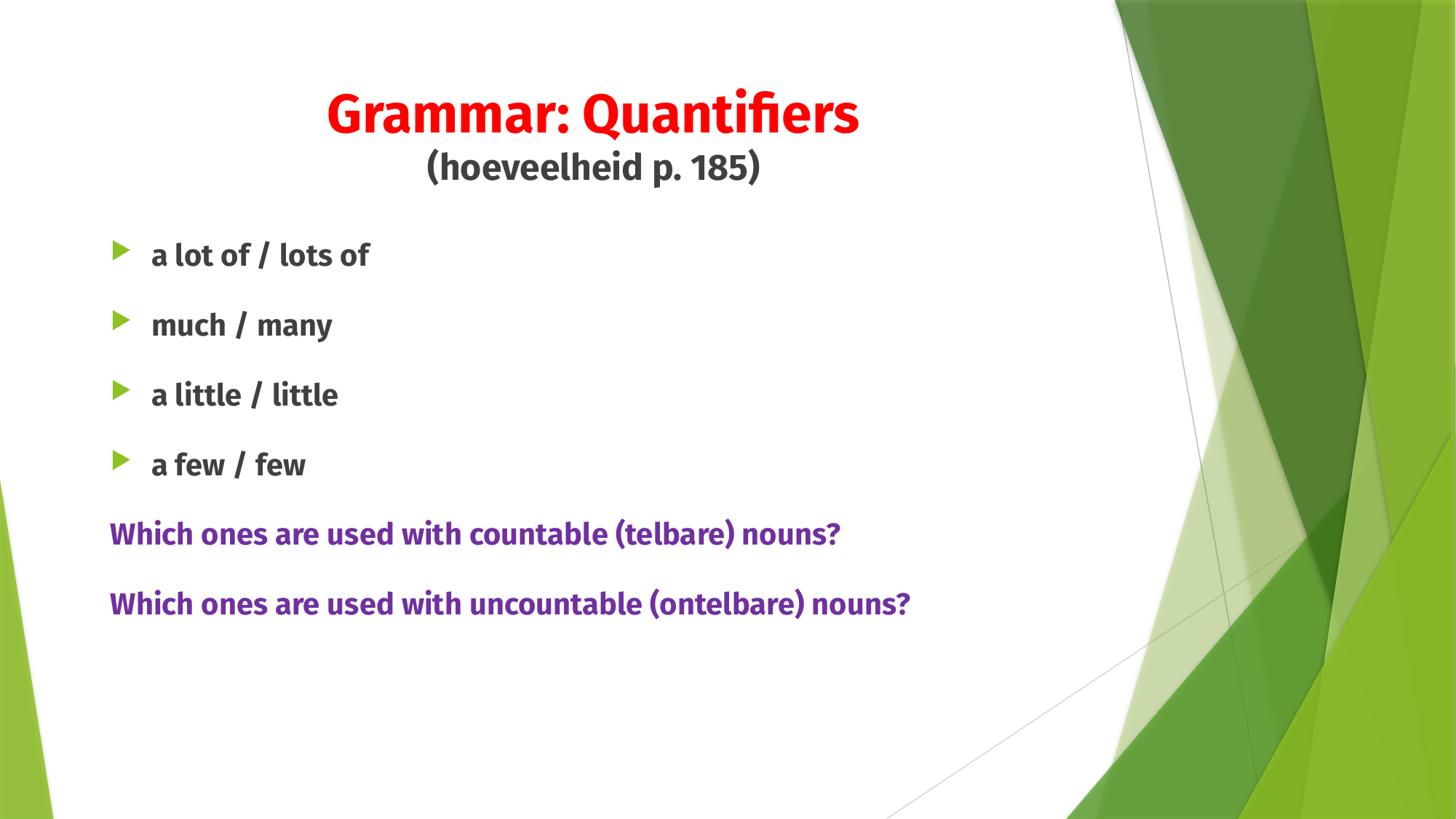

# Grammar: Quantifiers (hoeveelheid p. 185)
a lot of / lots of
much / many
a little / little
a few / few
Which ones are used with countable (telbare) nouns?
Which ones are used with uncountable (ontelbare) nouns?